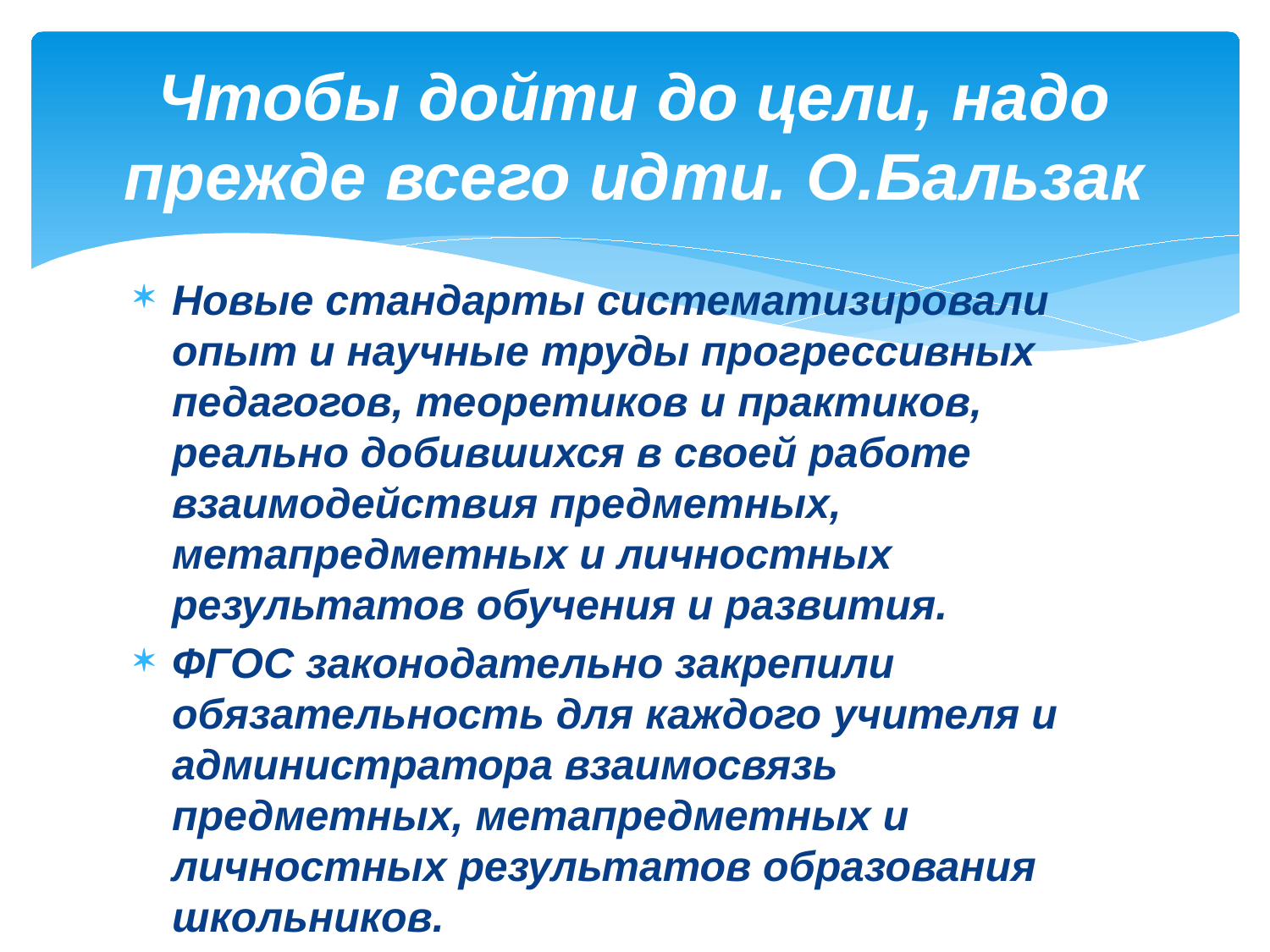

# Чтобы дойти до цели, надо прежде всего идти. О.Бальзак
Новые стандарты систематизировали опыт и научные труды прогрессивных педагогов, теоретиков и практиков, реально добившихся в своей работе взаимодействия предметных, метапредметных и личностных результатов обучения и развития.
ФГОС законодательно закрепили обязательность для каждого учителя и администратора взаимосвязь предметных, метапредметных и личностных результатов образования школьников.